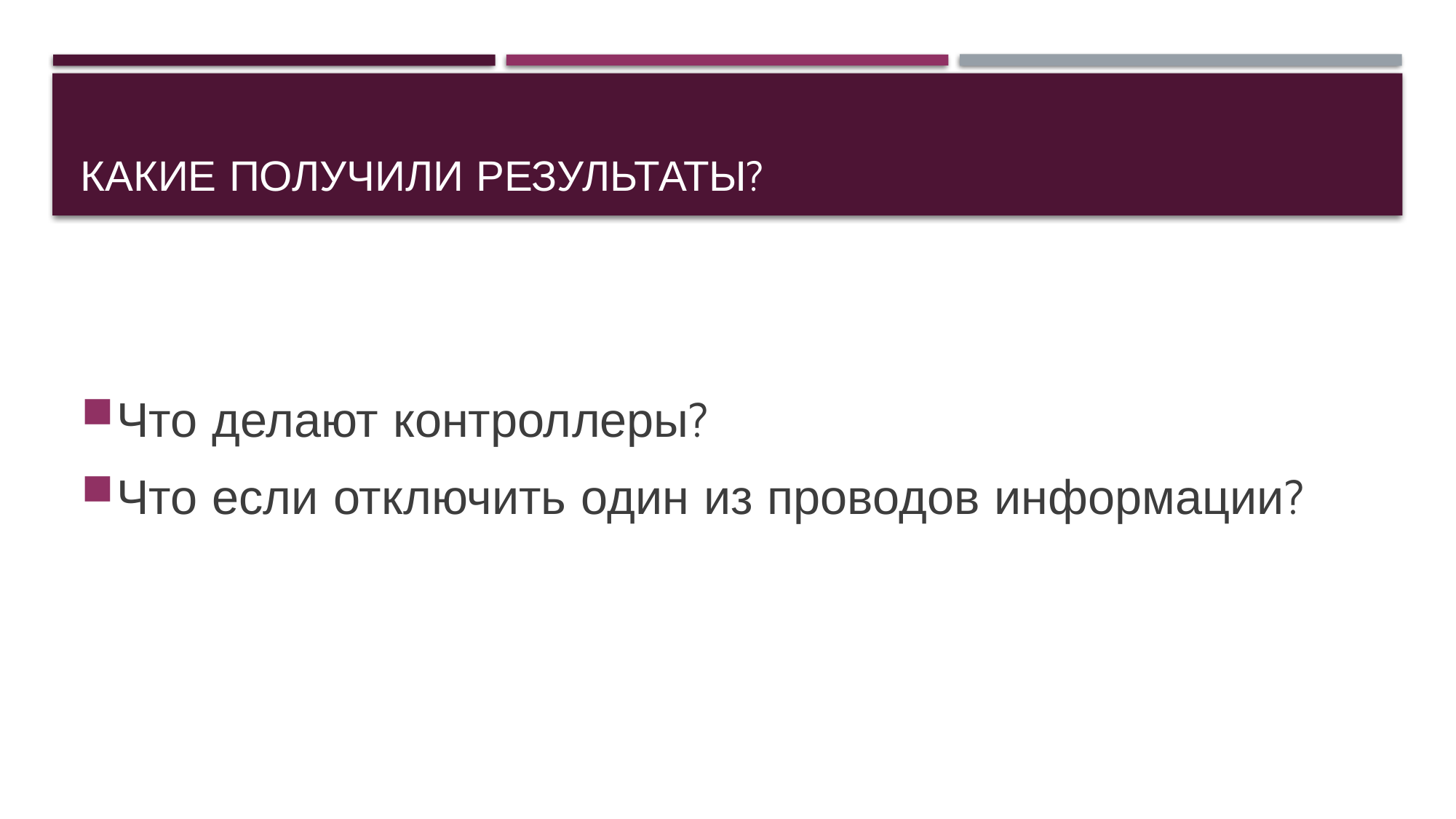

# Какие получили результаты?
Что делают контроллеры?
Что если отключить один из проводов информации?